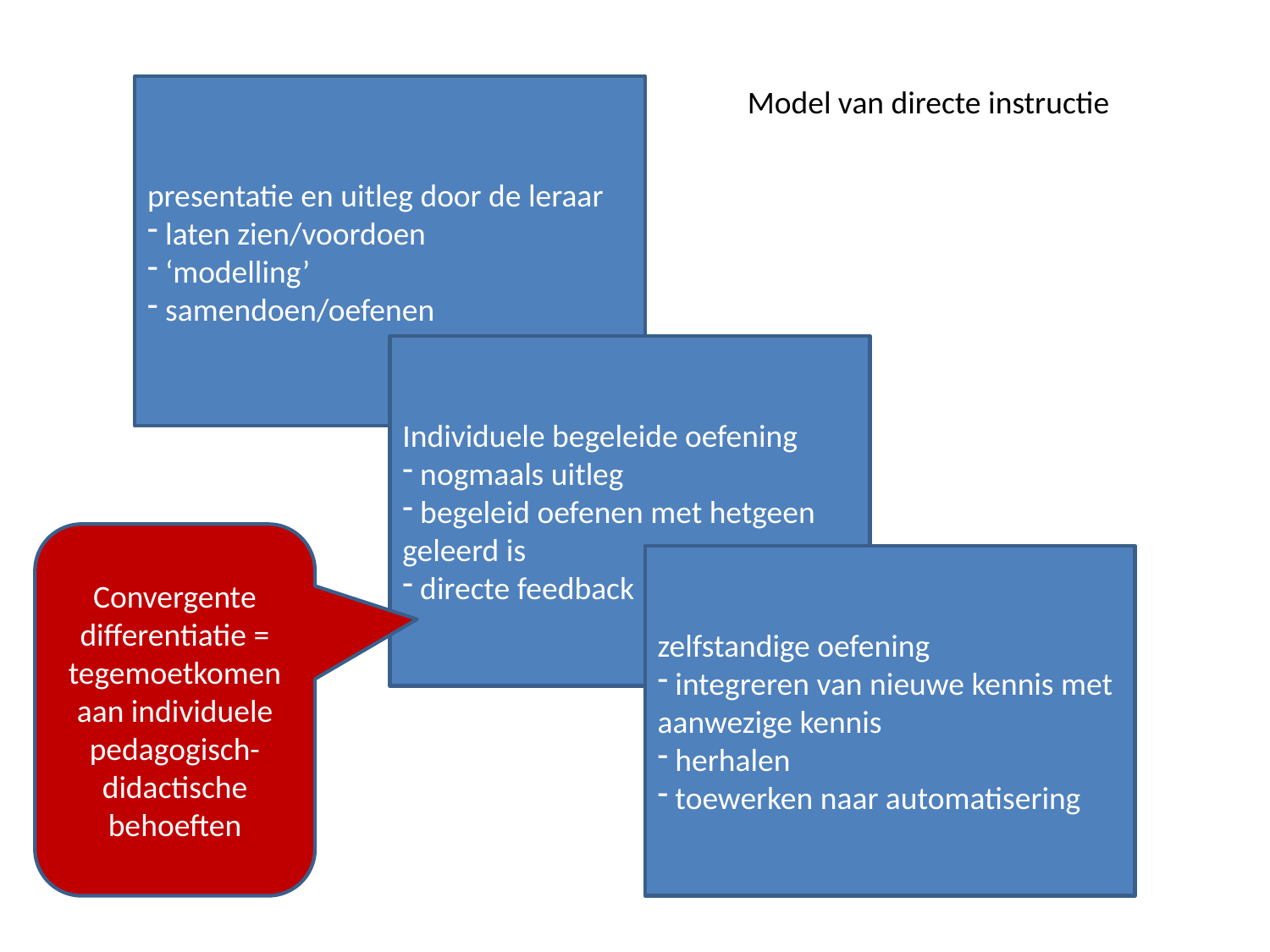

presentatie en uitleg door de leraar
 laten zien/voordoen
 ‘modelling’
 samendoen/oefenen
Model van directe instructie
Individuele begeleide oefening
 nogmaals uitleg
 begeleid oefenen met hetgeen geleerd is
 directe feedback
Convergente differentiatie = tegemoetkomen aan individuele pedagogisch-didactische behoeften
zelfstandige oefening
 integreren van nieuwe kennis met aanwezige kennis
 herhalen
 toewerken naar automatisering